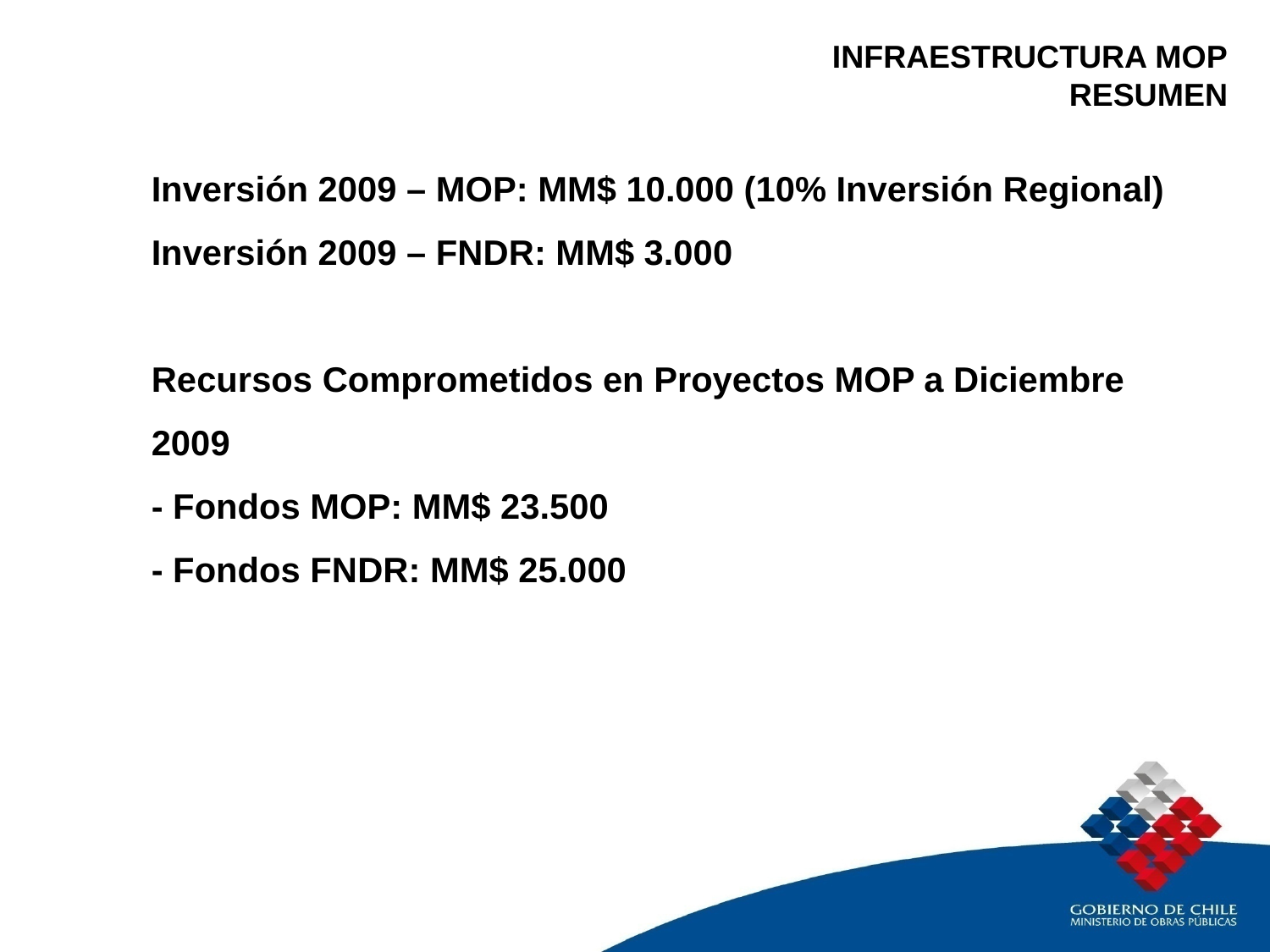

INFRAESTRUCTURA MOP
RESUMEN
Inversión 2009 – MOP: MM$ 10.000 (10% Inversión Regional)
Inversión 2009 – FNDR: MM$ 3.000

Recursos Comprometidos en Proyectos MOP a Diciembre 2009
- Fondos MOP: MM$ 23.500
- Fondos FNDR: MM$ 25.000